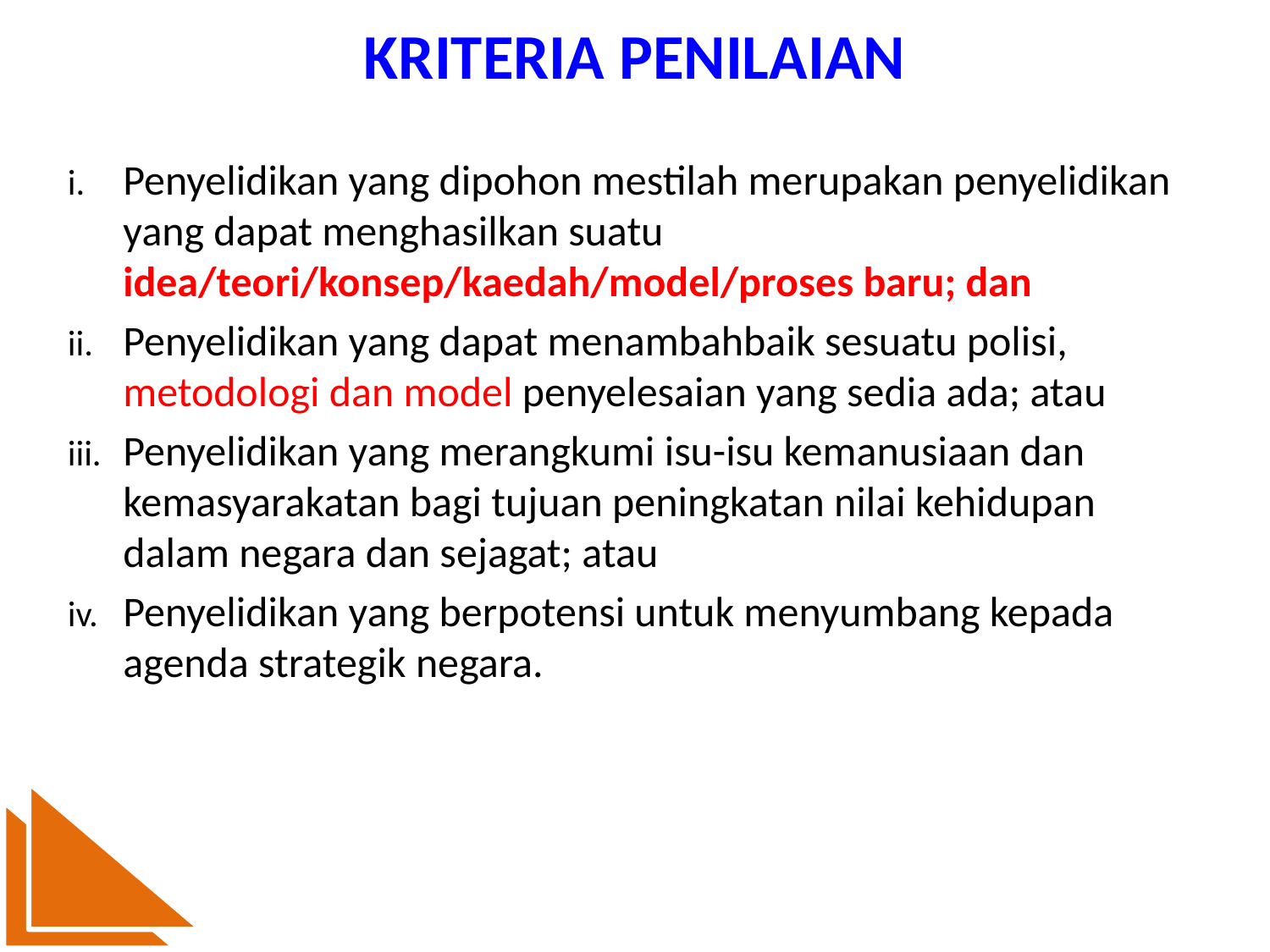

# KRITERIA PENILAIAN
Penyelidikan yang dipohon mestilah merupakan penyelidikan yang dapat menghasilkan suatu idea/teori/konsep/kaedah/model/proses baru; dan
Penyelidikan yang dapat menambahbaik sesuatu polisi, metodologi dan model penyelesaian yang sedia ada; atau
Penyelidikan yang merangkumi isu-isu kemanusiaan dan kemasyarakatan bagi tujuan peningkatan nilai kehidupan dalam negara dan sejagat; atau
Penyelidikan yang berpotensi untuk menyumbang kepada  agenda strategik negara.